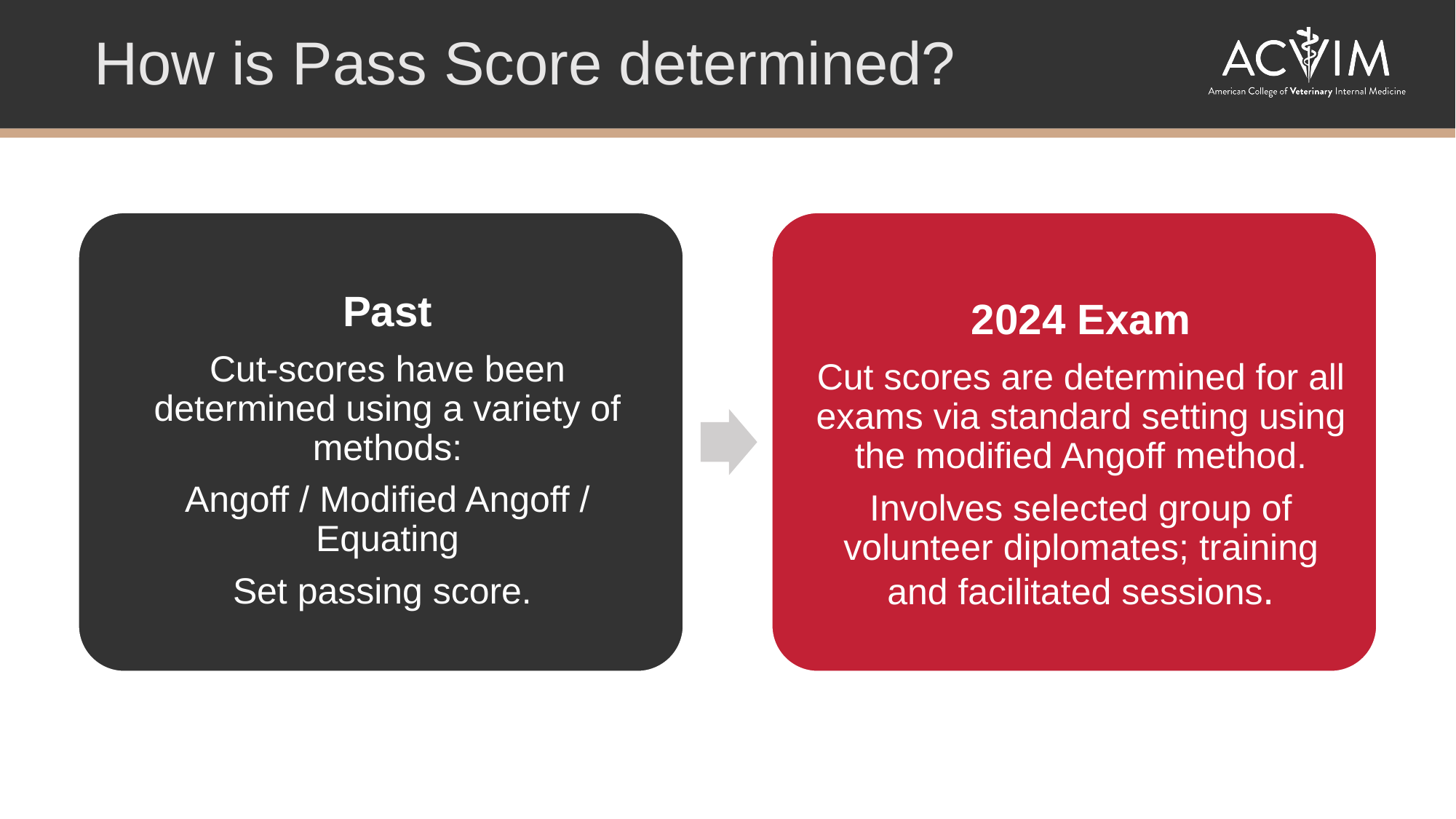

How is Pass Score determined?
Past
Cut-scores have been determined using a variety of methods:
Angoff / Modified Angoff / Equating
Set passing score.

2024 Exam
Cut scores are determined for all exams via standard setting using the modified Angoff method.
Involves selected group of volunteer diplomates; training and facilitated sessions.